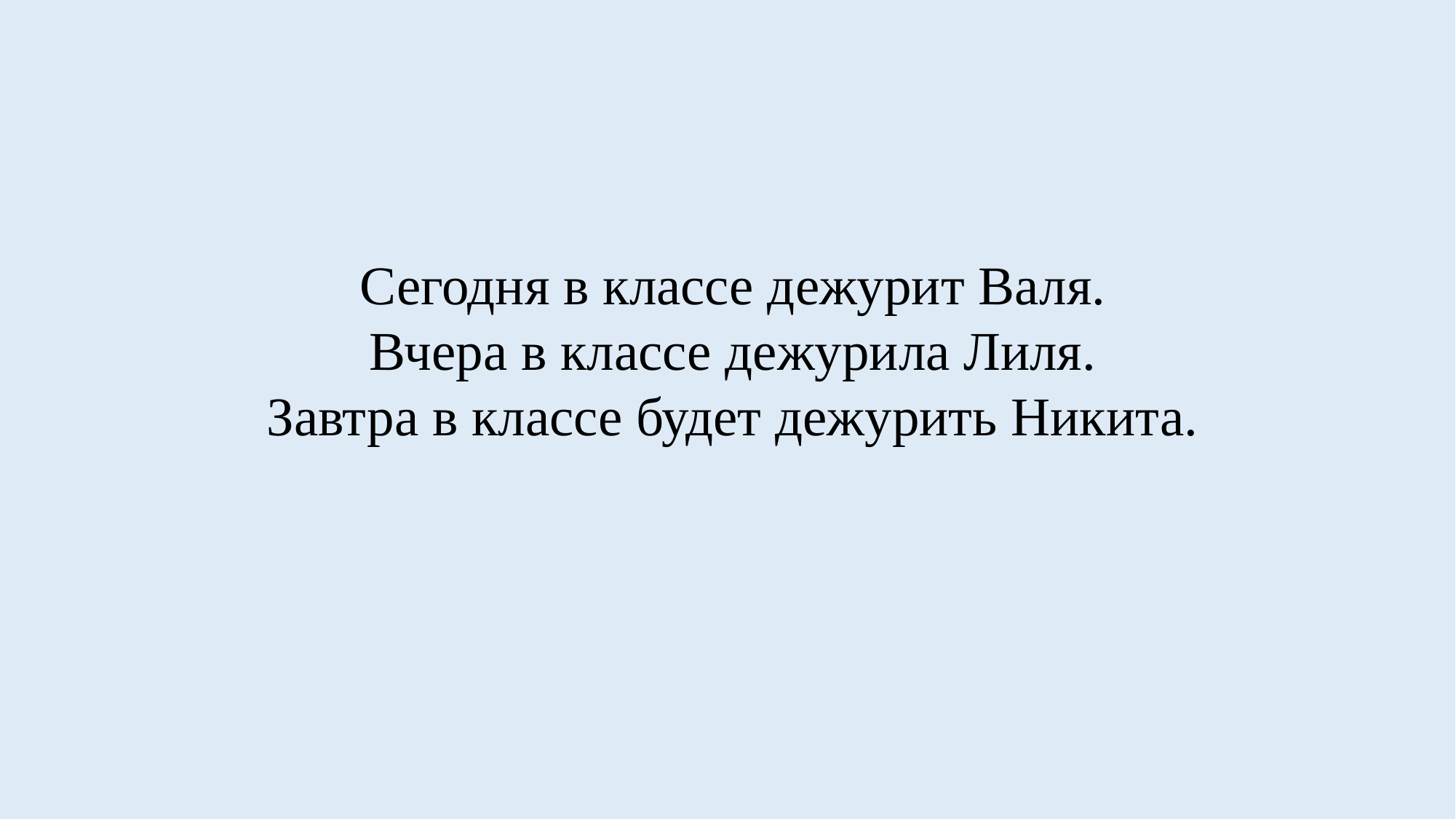

Сегодня в классе дежурит Валя.
Вчера в классе дежурила Лиля.
Завтра в классе будет дежурить Никита.